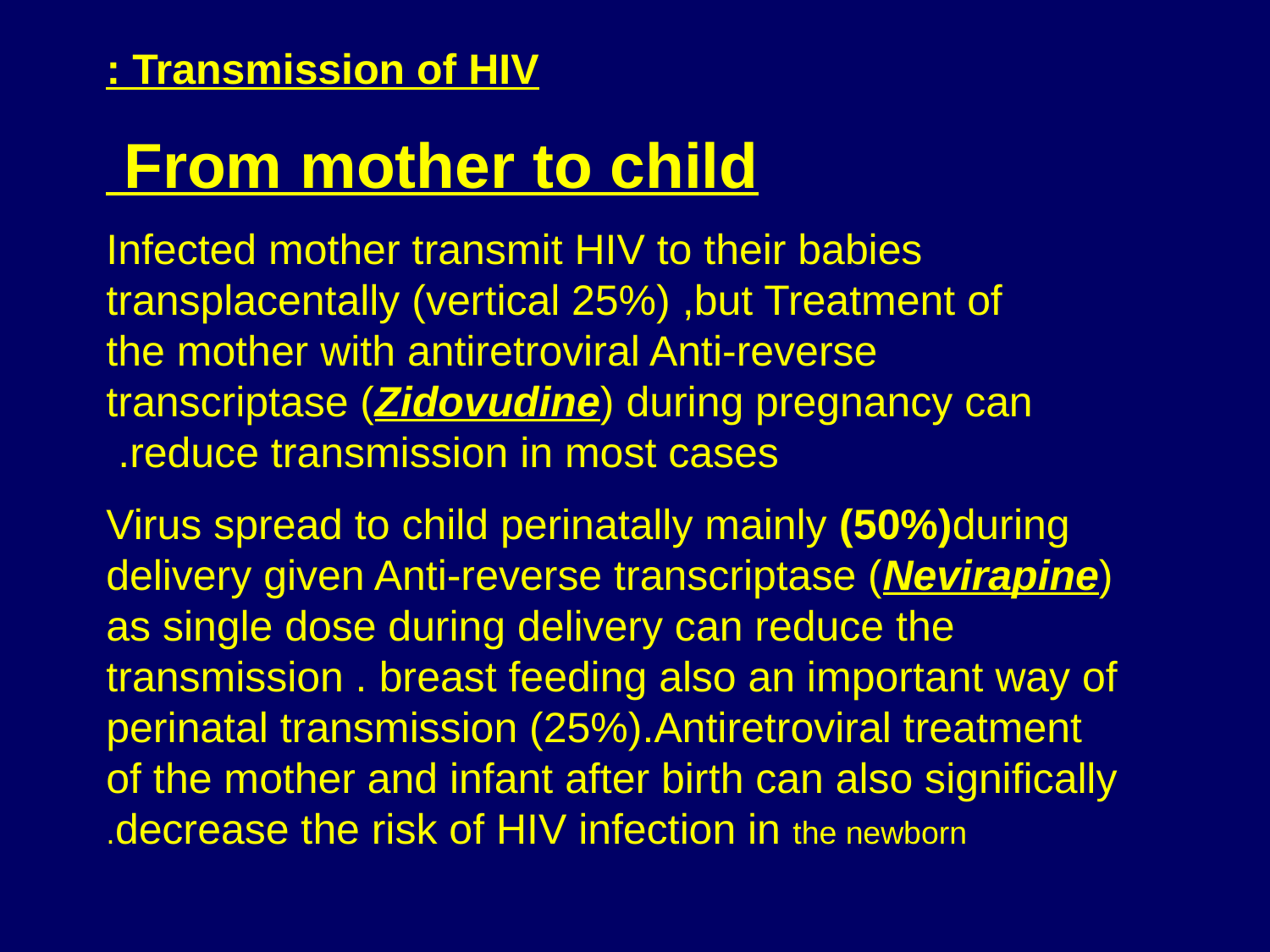

Transmission of HIV :
From mother to child
Infected mother transmit HIV to their babies transplacentally (vertical 25%) ,but Treatment of the mother with antiretroviral Anti-reverse transcriptase (Zidovudine) during pregnancy can reduce transmission in most cases.
Virus spread to child perinatally mainly (50%)during delivery given Anti-reverse transcriptase (Nevirapine) as single dose during delivery can reduce the transmission . breast feeding also an important way of perinatal transmission (25%).Antiretroviral treatment of the mother and infant after birth can also significally decrease the risk of HIV infection in the newborn.